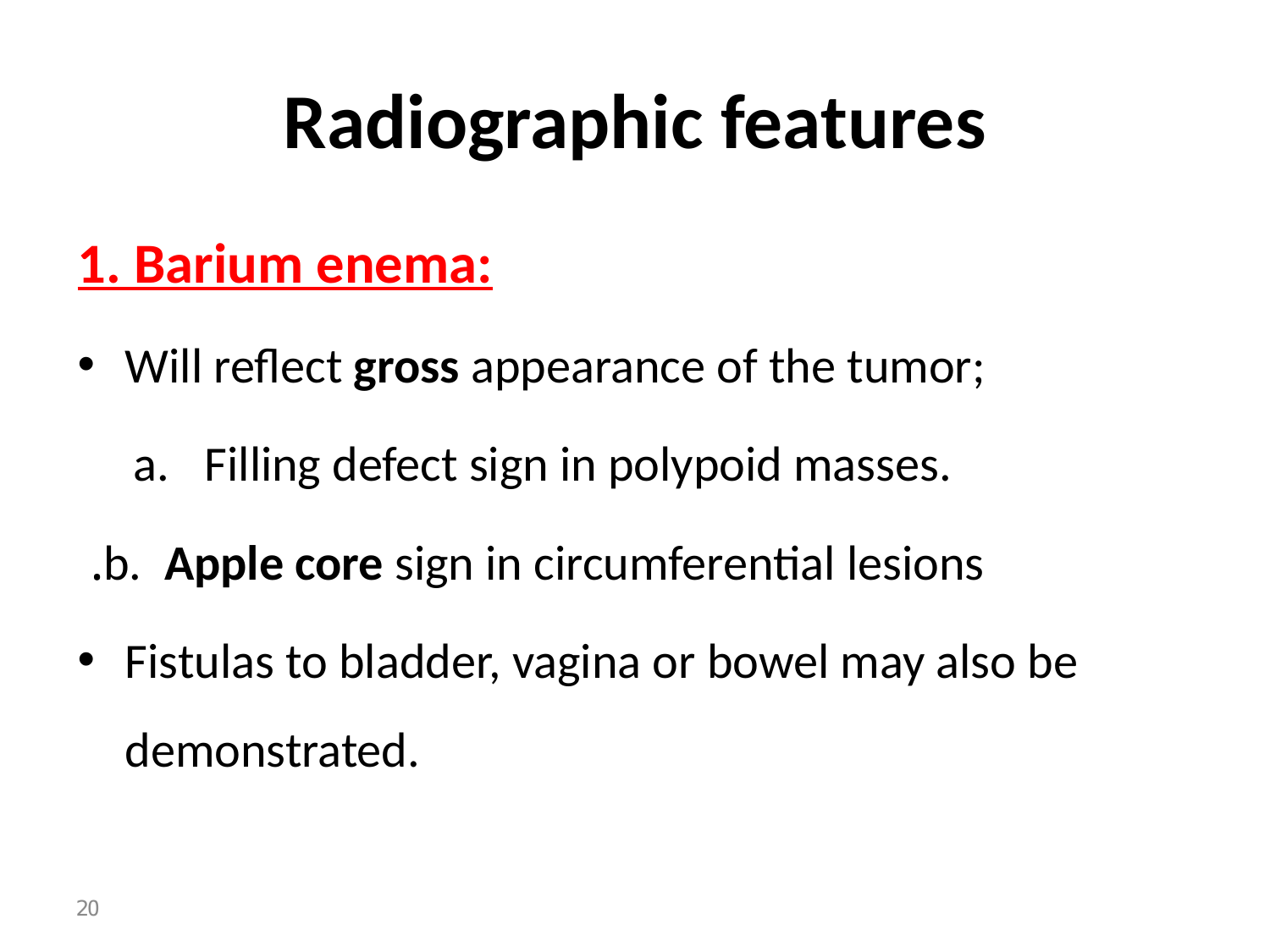

# Radiographic features
1. Barium enema:
Will reflect gross appearance of the tumor;
Filling defect sign in polypoid masses.
b.  Apple core sign in circumferential lesions.
Fistulas to bladder, vagina or bowel may also be demonstrated.

20